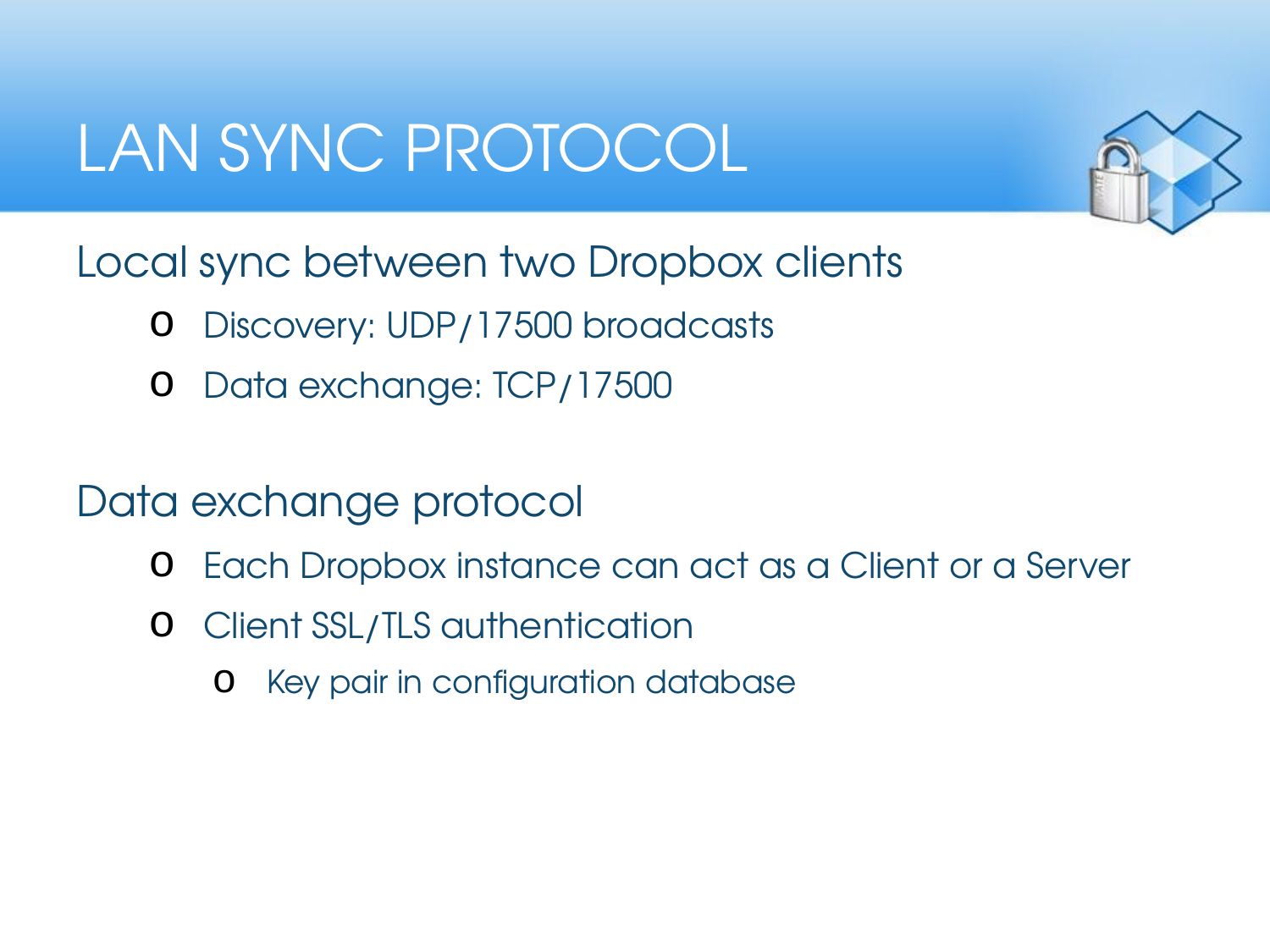

# LAN Sync protOcol
Local sync between two Dropbox clients
Discovery: UDP/17500 broadcasts
Data exchange: TCP/17500

Data exchange protocol
Each Dropbox instance can act as a Client or a Server
Client SSL/TLS authentication
Key pair in configuration database